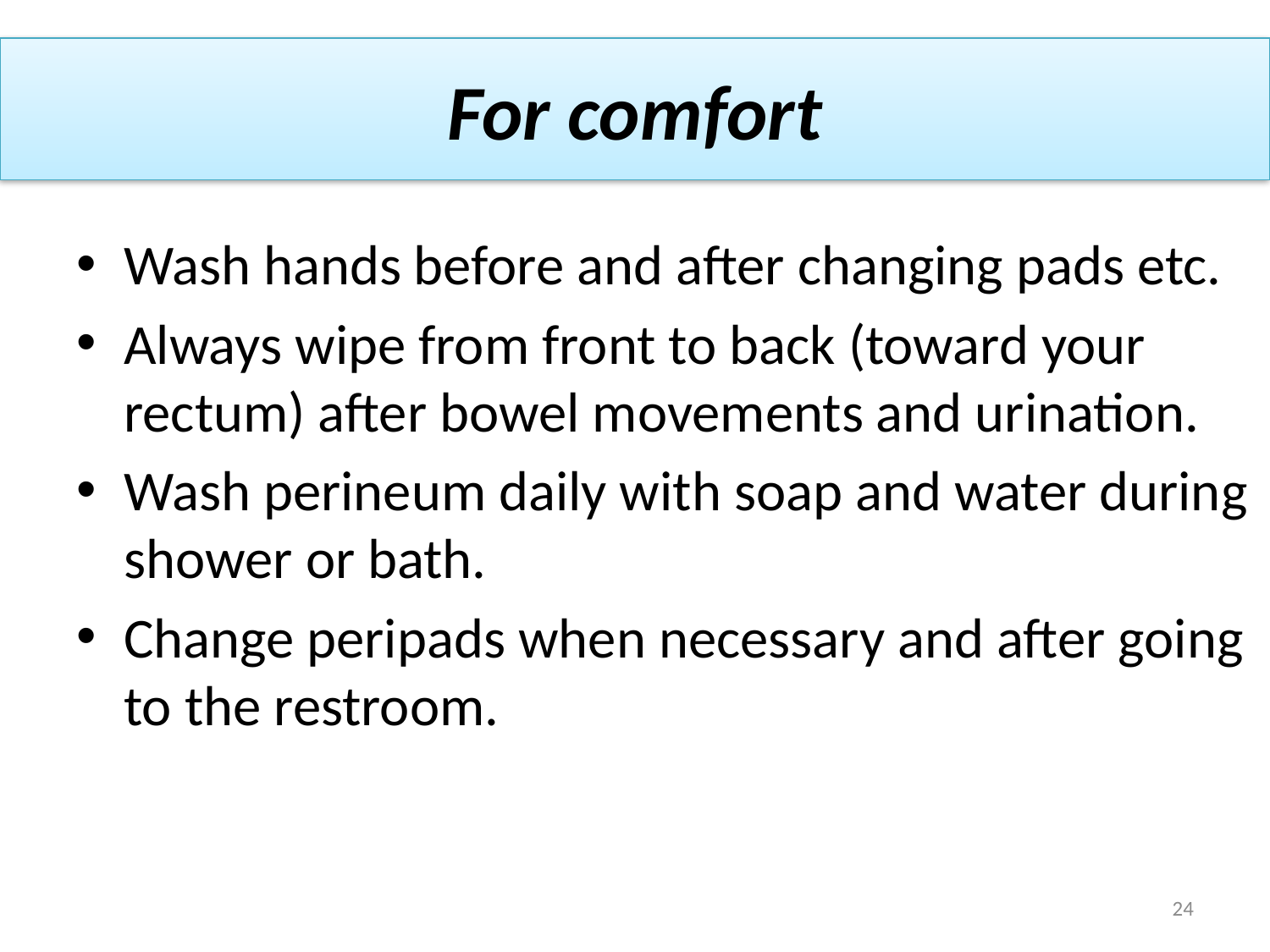

# For comfort
Wash hands before and after changing pads etc.
Always wipe from front to back (toward your rectum) after bowel movements and urination.
Wash perineum daily with soap and water during shower or bath.
Change peripads when necessary and after going to the restroom.

24